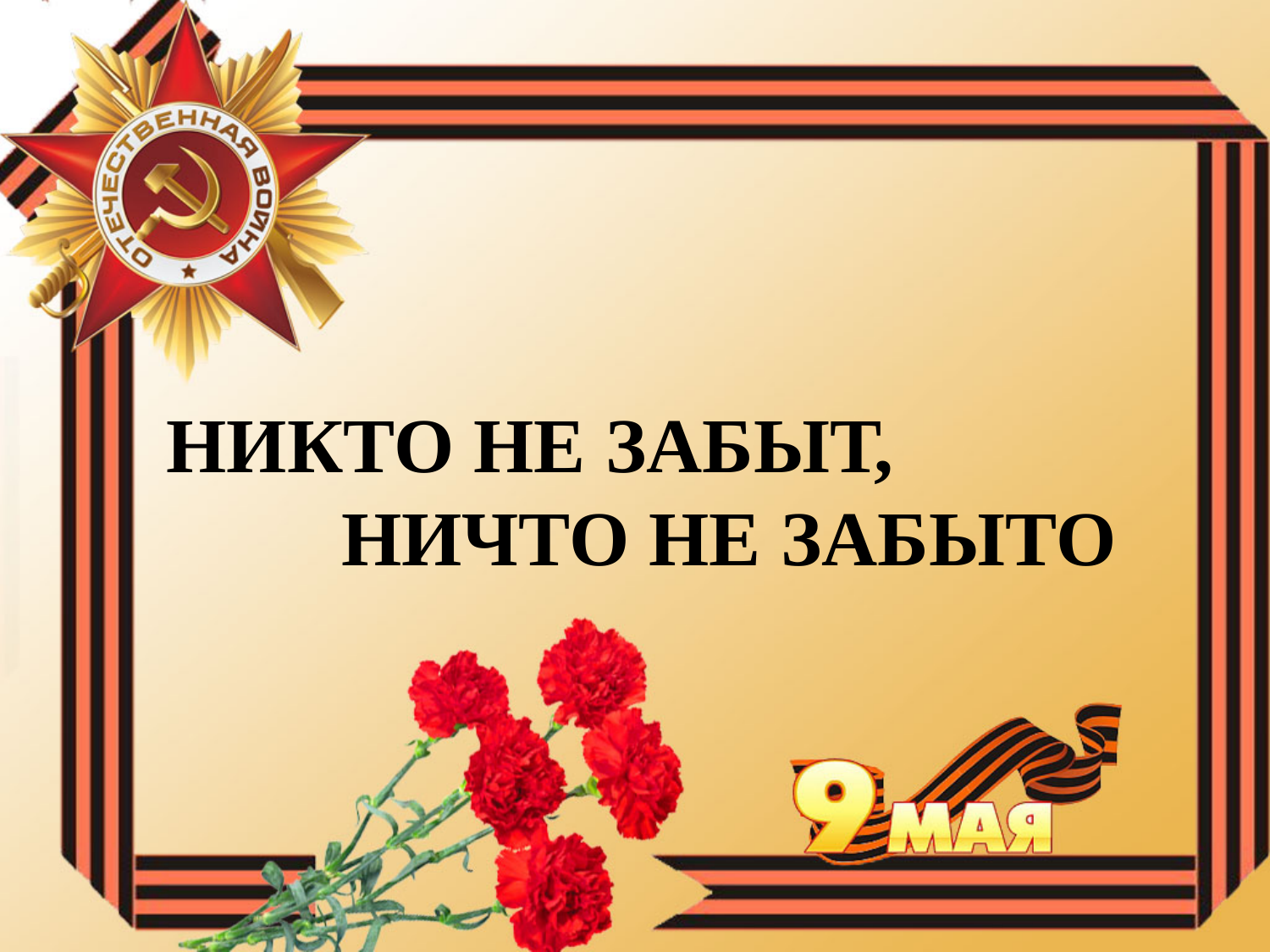

# НИКТО НЕ ЗАБЫТ, НИЧТО НЕ ЗАБЫТО